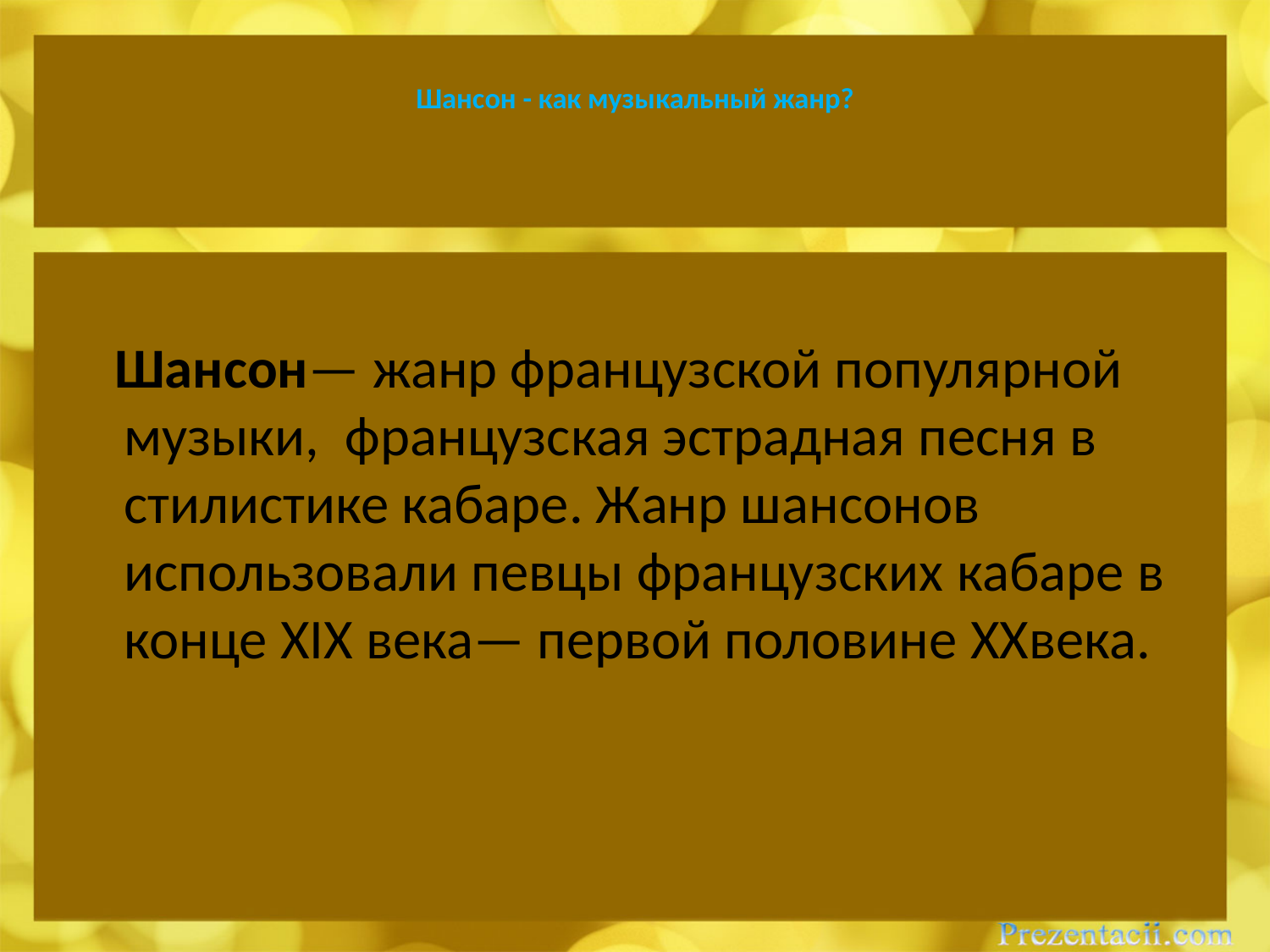

# Шансон - как музыкальный жанр?

   Шансон— жанр французской популярной музыки,  французская эстрадная песня в стилистике кабаре. Жанр шансонов использовали певцы французских кабаре в конце XIX века— первой половине XXвека.